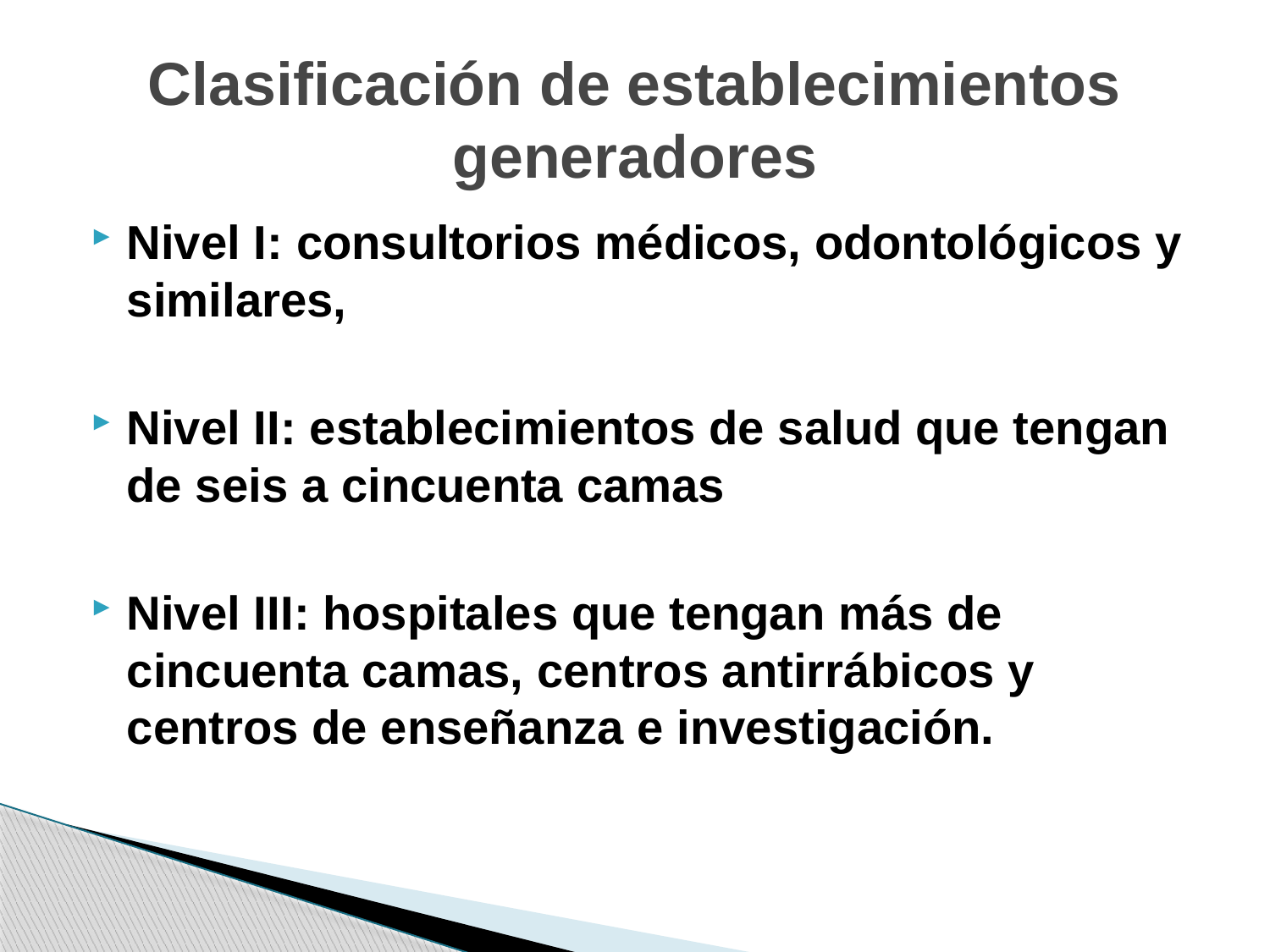

# Clasificación de establecimientos generadores
Nivel I: consultorios médicos, odontológicos y similares,

Nivel II: establecimientos de salud que tengan de seis a cincuenta camas

Nivel III: hospitales que tengan más de cincuenta camas, centros antirrábicos y centros de enseñanza e investigación.